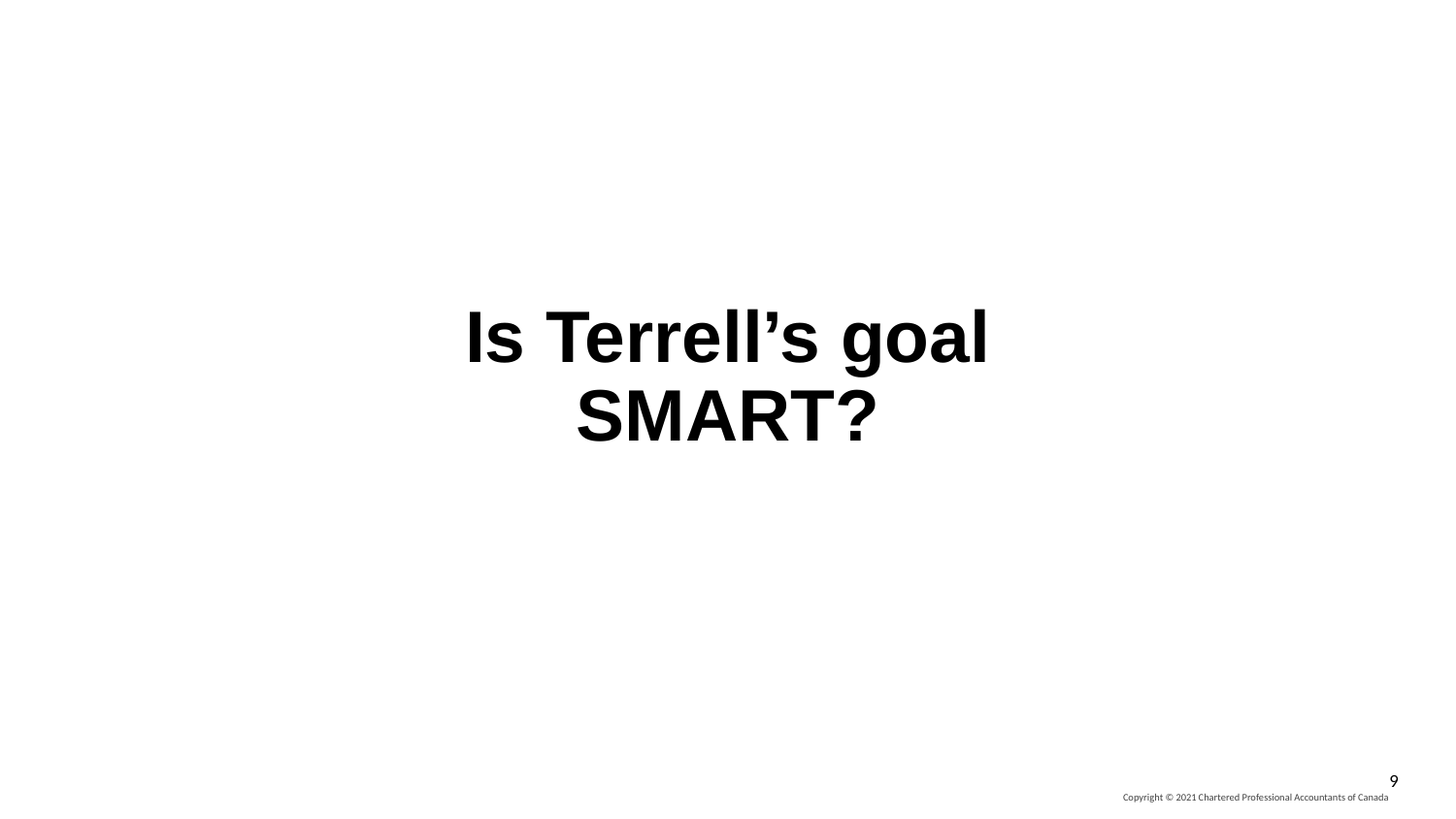

# Is Terrell’s goal SMART?
9
Copyright © 2021 Chartered Professional Accountants of Canada